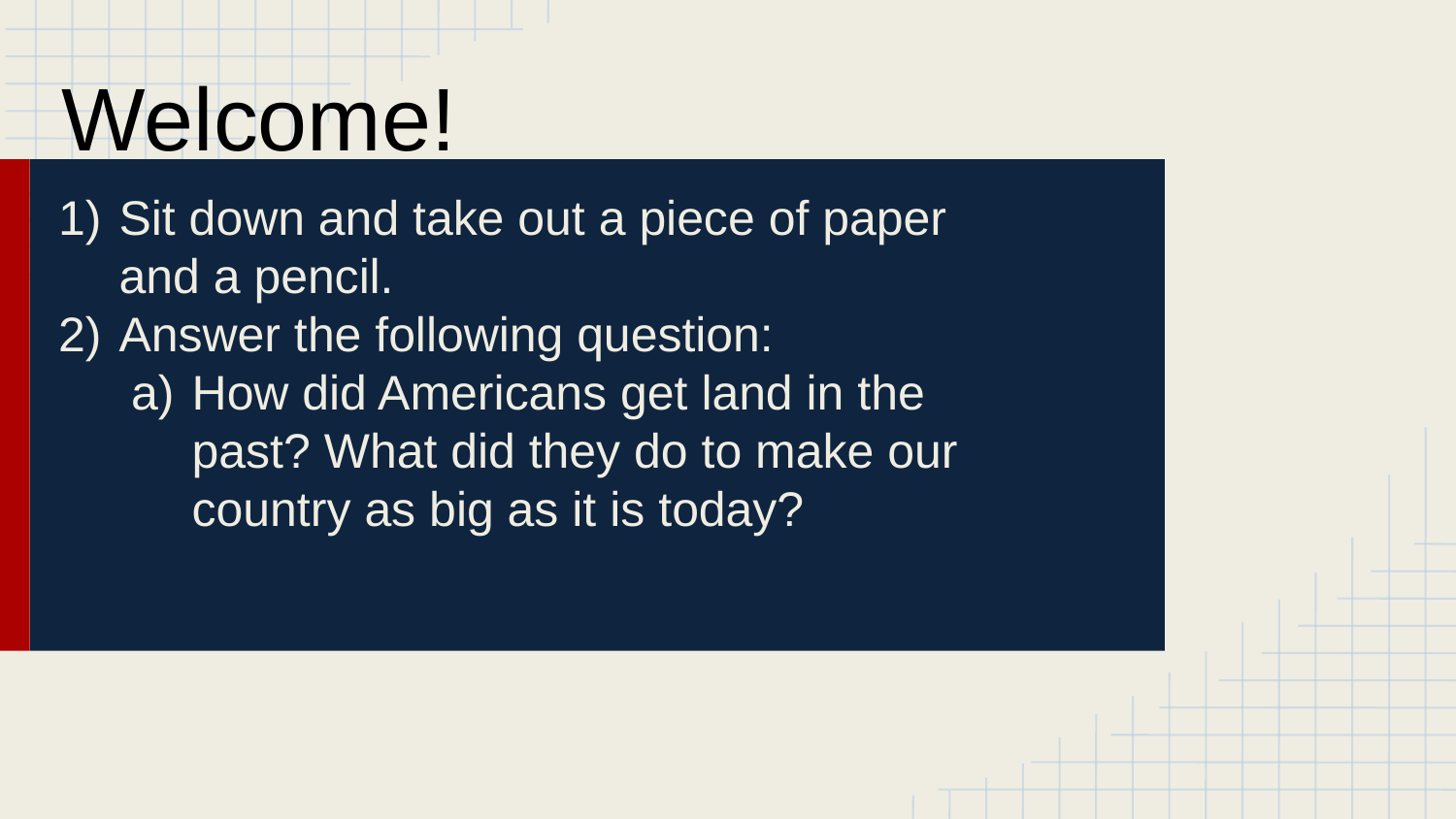

# Welcome!
Sit down and take out a piece of paper and a pencil.
Answer the following question:
How did Americans get land in the past? What did they do to make our country as big as it is today?